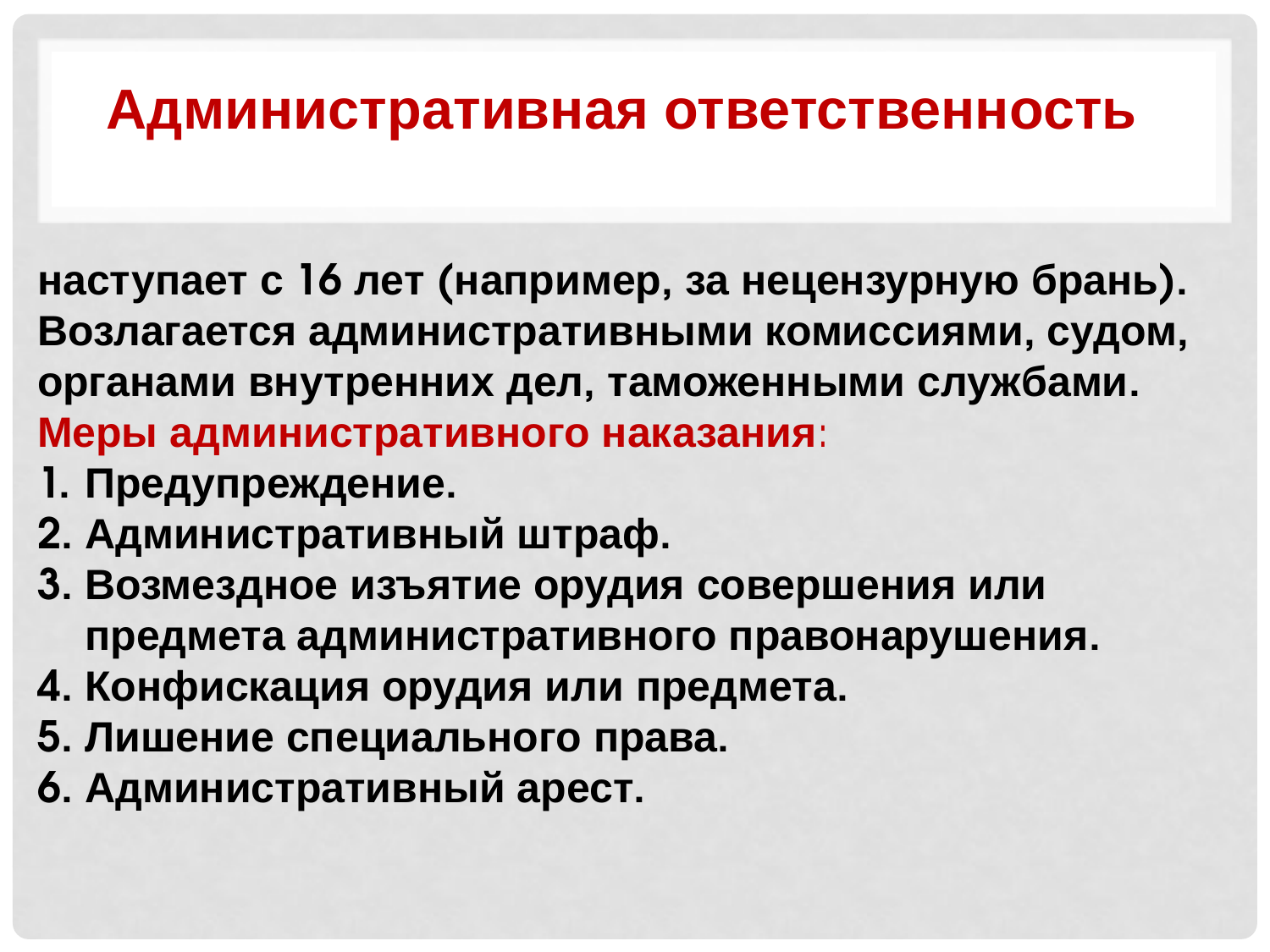

Административная ответственность
наступает с 16 лет (например, за нецензурную брань).
Возлагается административными комиссиями, судом, органами внутренних дел, таможенными службами.
Меры административного наказания:
Предупреждение.
Административный штраф.
Возмездное изъятие орудия совершения или предмета административного правонарушения.
Конфискация орудия или предмета.
Лишение специального права.
Административный арест.